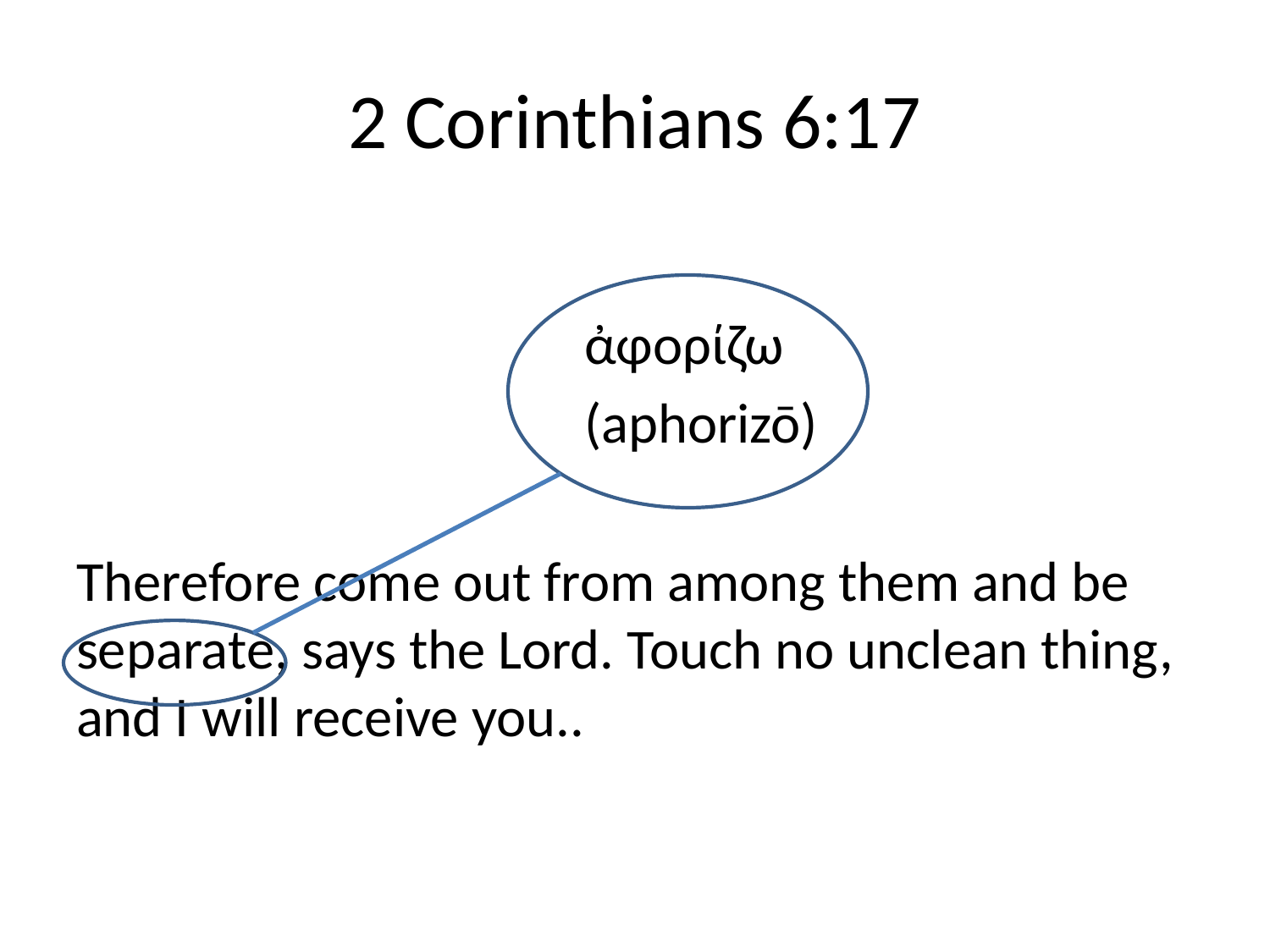

# 2 Corinthians 6:17

				ἀφορίζω
				(aphorizō)

Therefore come out from among them and be separate, says the Lord. Touch no unclean thing, and I will receive you..